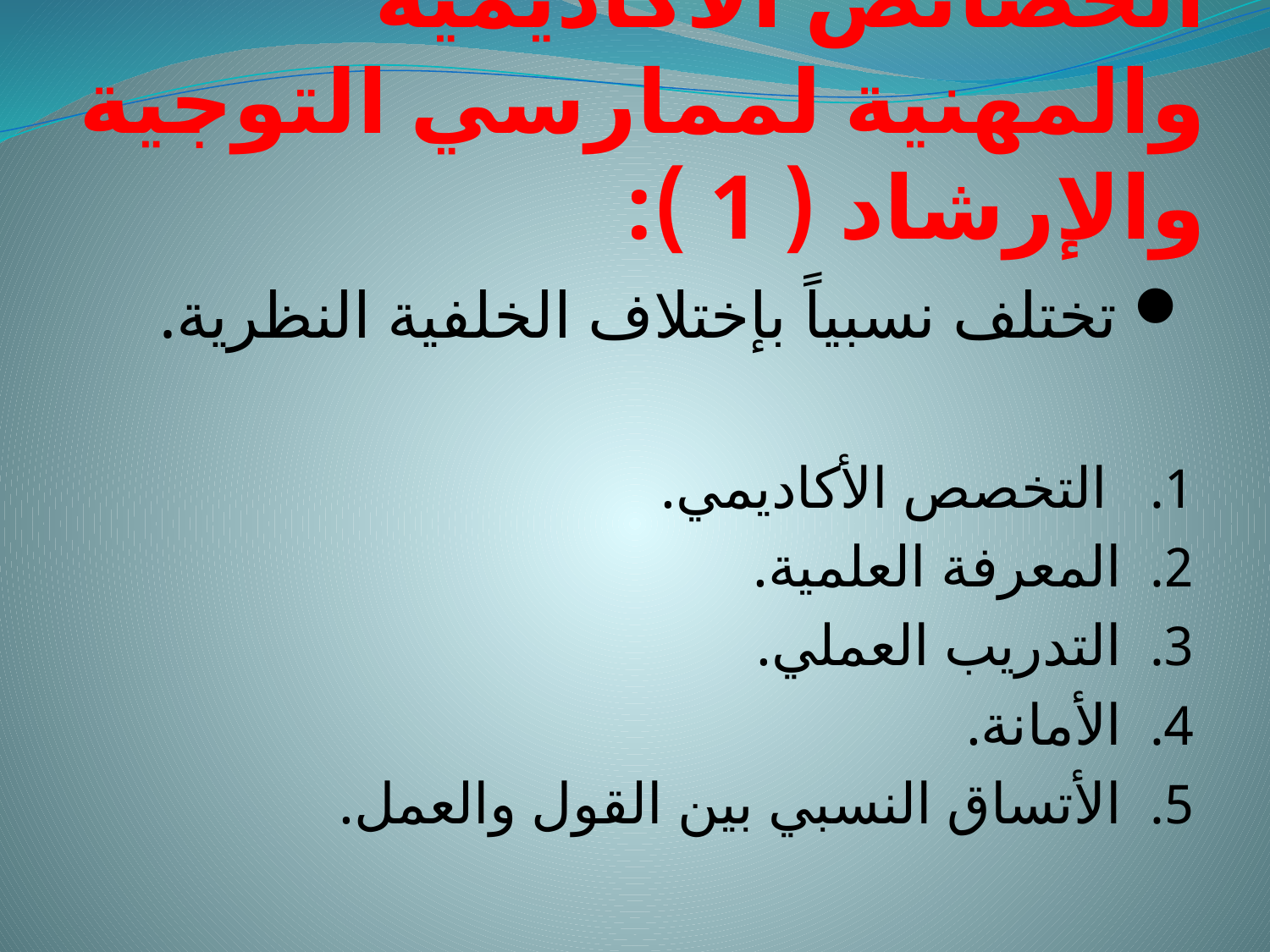

# الخصائص الأكاديمية والمهنية لممارسي التوجية والإرشاد ( 1 ):
 تختلف نسبياً بإختلاف الخلفية النظرية.

 التخصص الأكاديمي.
المعرفة العلمية.
التدريب العملي.
الأمانة.
الأتساق النسبي بين القول والعمل.